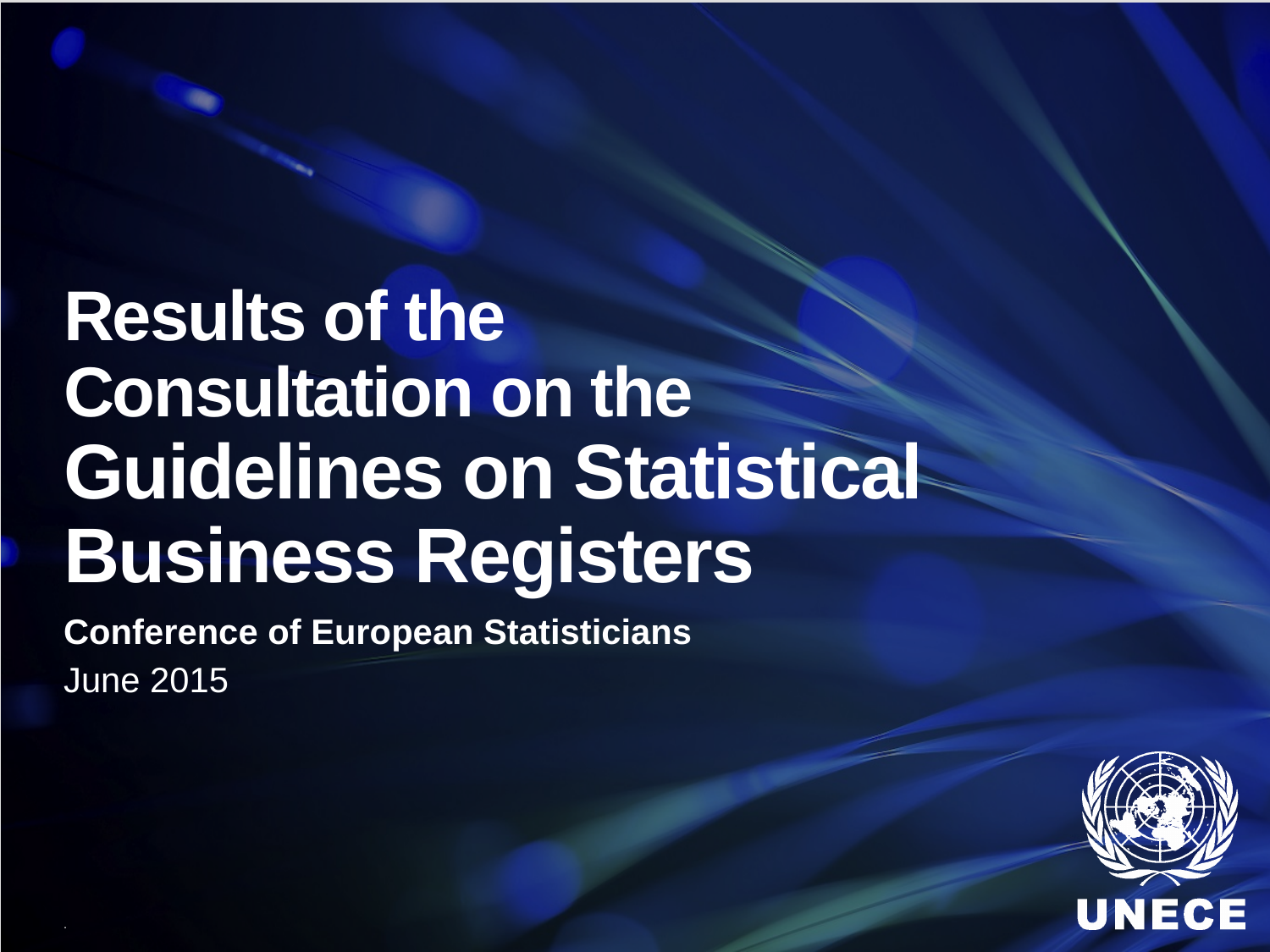

# Results of the Consultation on the Guidelines on Statistical Business Registers
Conference of European Statisticians
June 2015